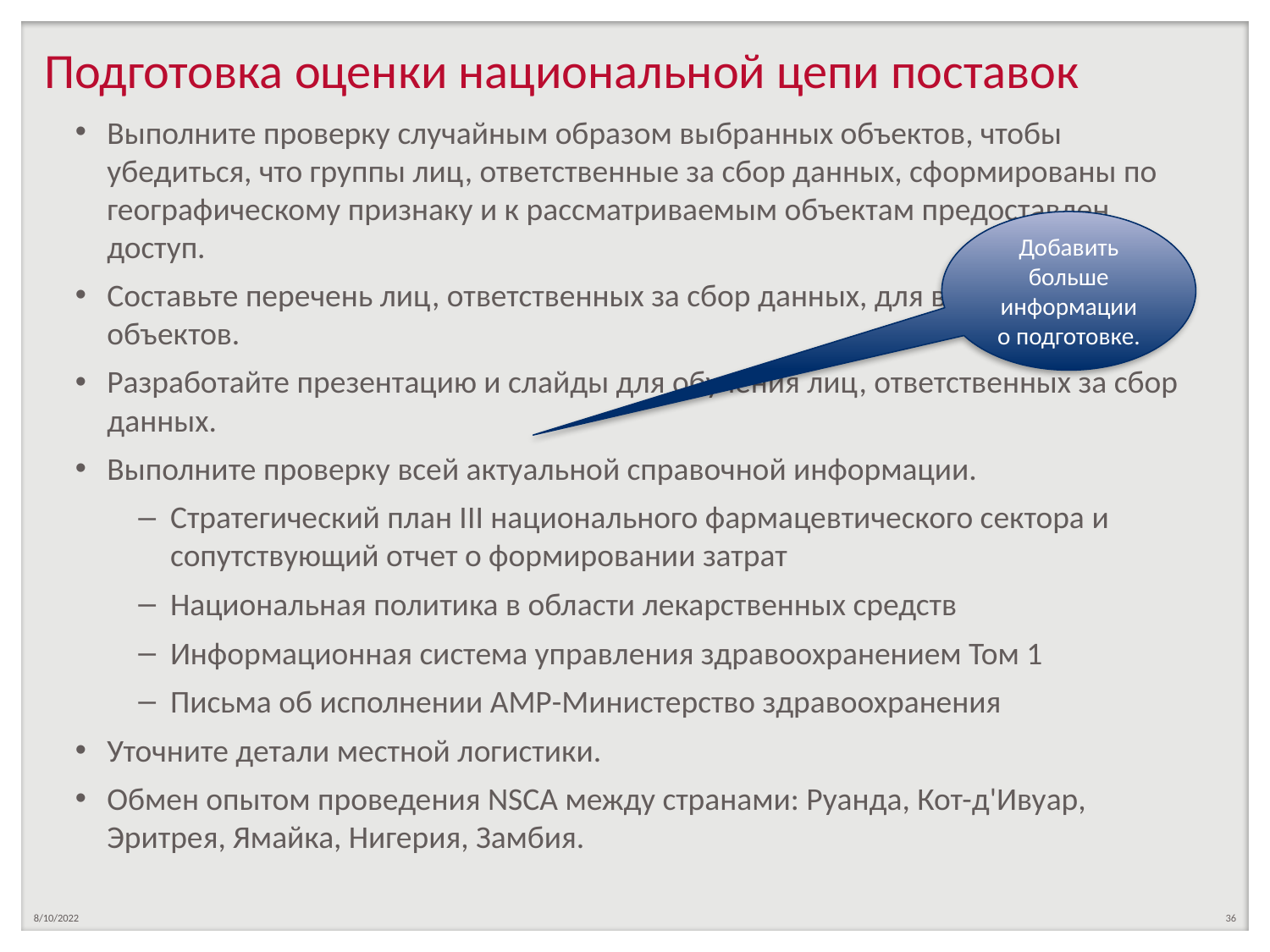

# Подготовка оценки национальной цепи поставок
Выполните проверку случайным образом выбранных объектов, чтобы убедиться, что группы лиц, ответственные за сбор данных, сформированы по географическому признаку и к рассматриваемым объектам предоставлен доступ.
Составьте перечень лиц, ответственных за сбор данных, для выбранных объектов.
Разработайте презентацию и слайды для обучения лиц, ответственных за сбор данных.
Выполните проверку всей актуальной справочной информации.
Стратегический план III национального фармацевтического сектора и сопутствующий отчет о формировании затрат
Национальная политика в области лекарственных средств
Информационная система управления здравоохранением Том 1
Письма об исполнении АМР-Министерство здравоохранения
Уточните детали местной логистики.
Обмен опытом проведения NSCA между странами: Руанда, Кот-д'Ивуар, Эритрея, Ямайка, Нигерия, Замбия.
Добавить больше информации о подготовке.
8/10/2022
36